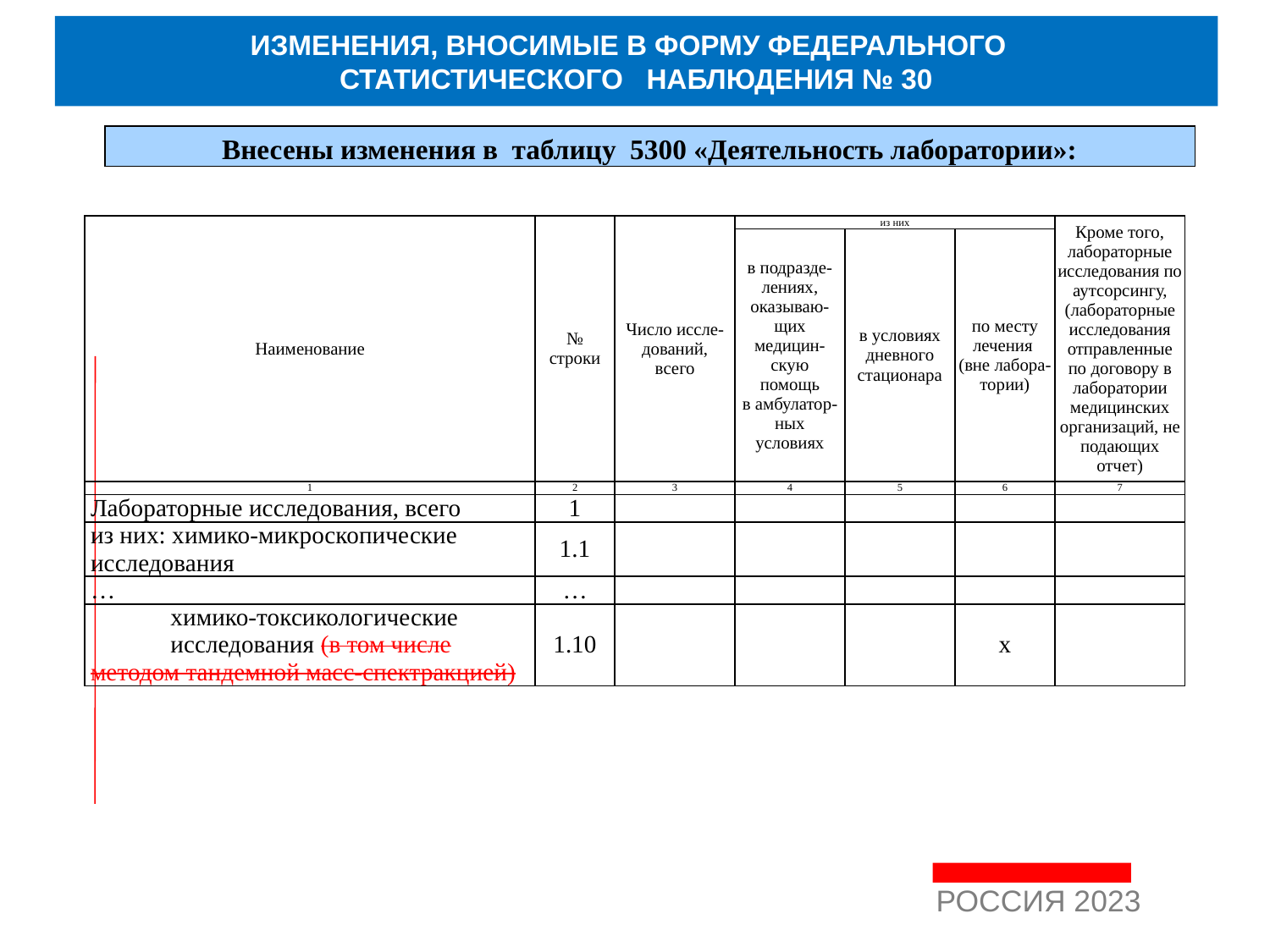

ИЗМЕНЕНИЯ, ВНОСИМЫЕ В ФОРМУ ФЕДЕРАЛЬНОГО
СТАТИСТИЧЕСКОГО   НАБЛЮДЕНИЯ № 30

Внесены изменения в  таблицу  5300 «Деятельность лаборатории»:

| Наименование | № строки | Число иссле-дований, всего | из них |  |  | Кроме того, лабораторные исследования по аутсорсингу, (лабораторные исследования отправленные по договору в лаборатории медицинских организаций, не подающих отчет) |
| --- | --- | --- | --- | --- | --- | --- |
|  |  |  | в подразде-лениях, оказываю-щих медицин-скую помощь в амбулатор-ных условиях | в условиях дневного стационара | по месту лечения (вне лабора-тории) |  |
| 1 | 2 | 3 | 4 | 5 | 6 | 7 |
| Лабораторные исследования, всего | 1 |  |  |  |  |  |
| из них: химико-микроскопические исследования | 1.1 |  |  |  |  |  |
| … | … |  |  |  |  |  |
| химико-токсикологические исследования (в том числе методом тандемной масс-спектракцией) | 1.10 |  |  |  | х |  |

РОССИЯ 2023